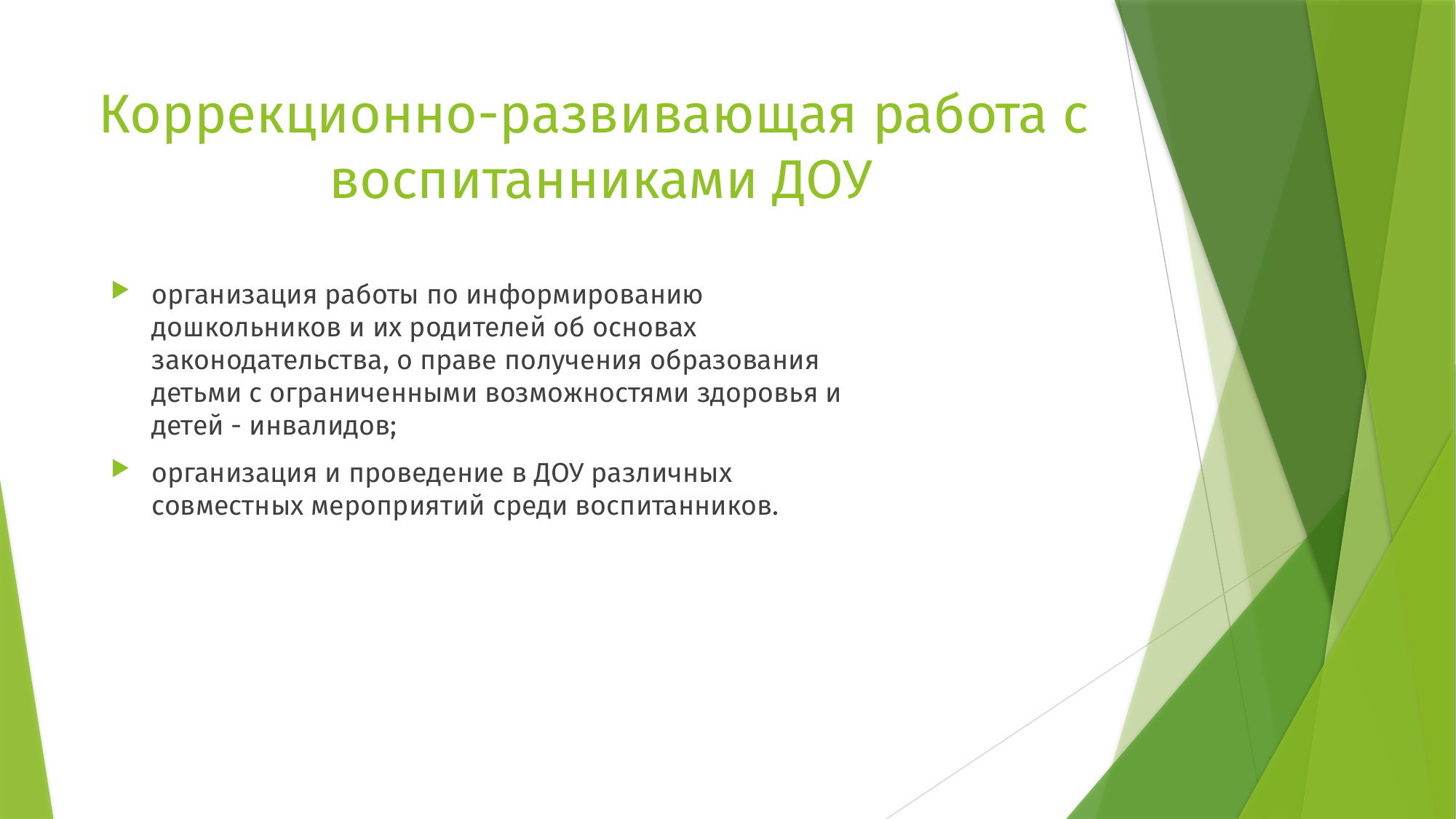

# Коррекционно-развивающая работа с  воспитанниками ДОУ
организация работы по информированию дошкольников и их родителей об основах законодательства, о праве получения образования детьми с ограниченными возможностями здоровья и детей - инвалидов;
организация и проведение в ДОУ различных совместных мероприятий среди воспитанников.